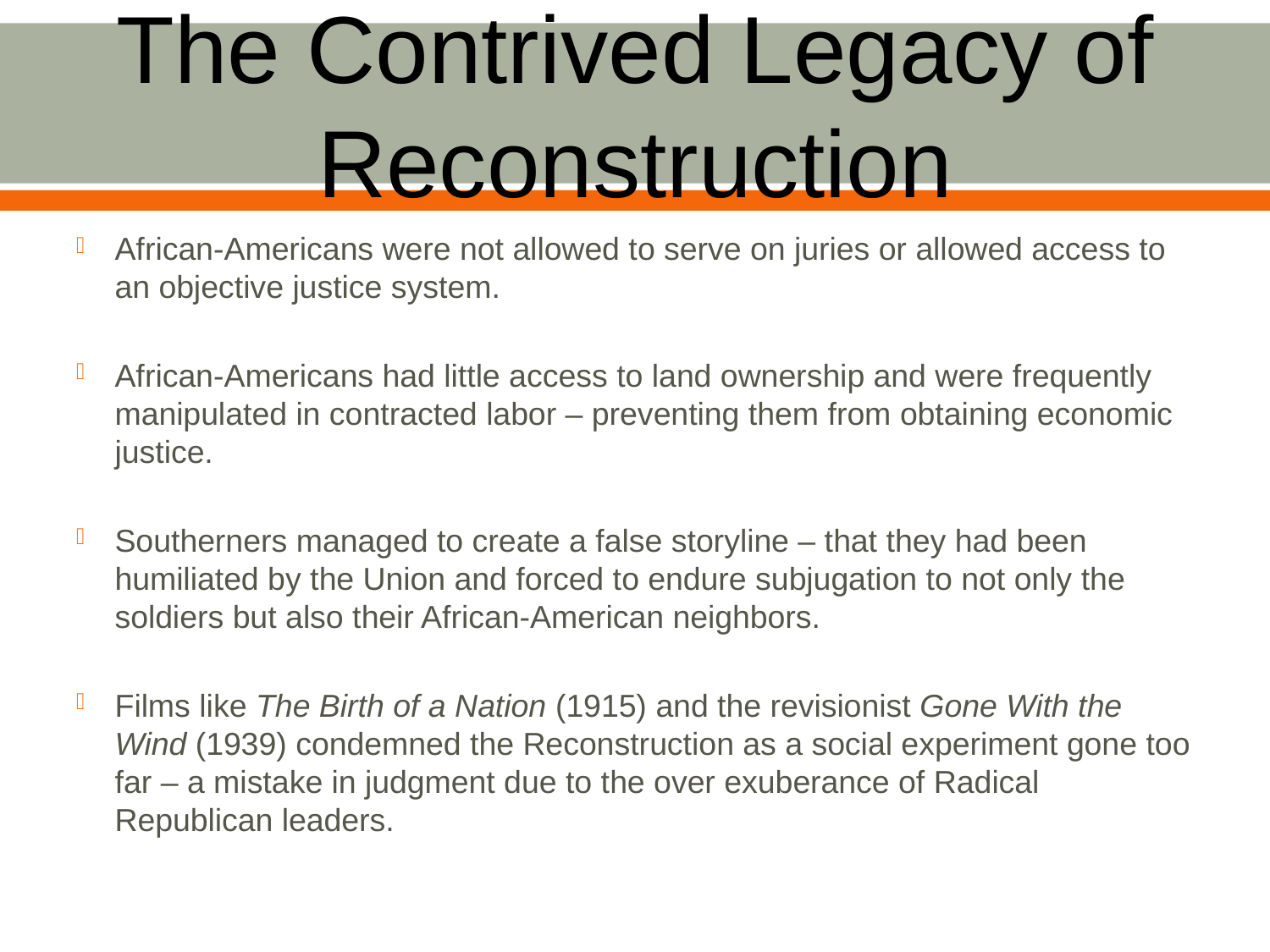

# The Contrived Legacy of Reconstruction
African-Americans were not allowed to serve on juries or allowed access to an objective justice system.

African-Americans had little access to land ownership and were frequently manipulated in contracted labor – preventing them from obtaining economic justice.

Southerners managed to create a false storyline – that they had been humiliated by the Union and forced to endure subjugation to not only the soldiers but also their African-American neighbors.

Films like The Birth of a Nation (1915) and the revisionist Gone With the Wind (1939) condemned the Reconstruction as a social experiment gone too far – a mistake in judgment due to the over exuberance of Radical Republican leaders.